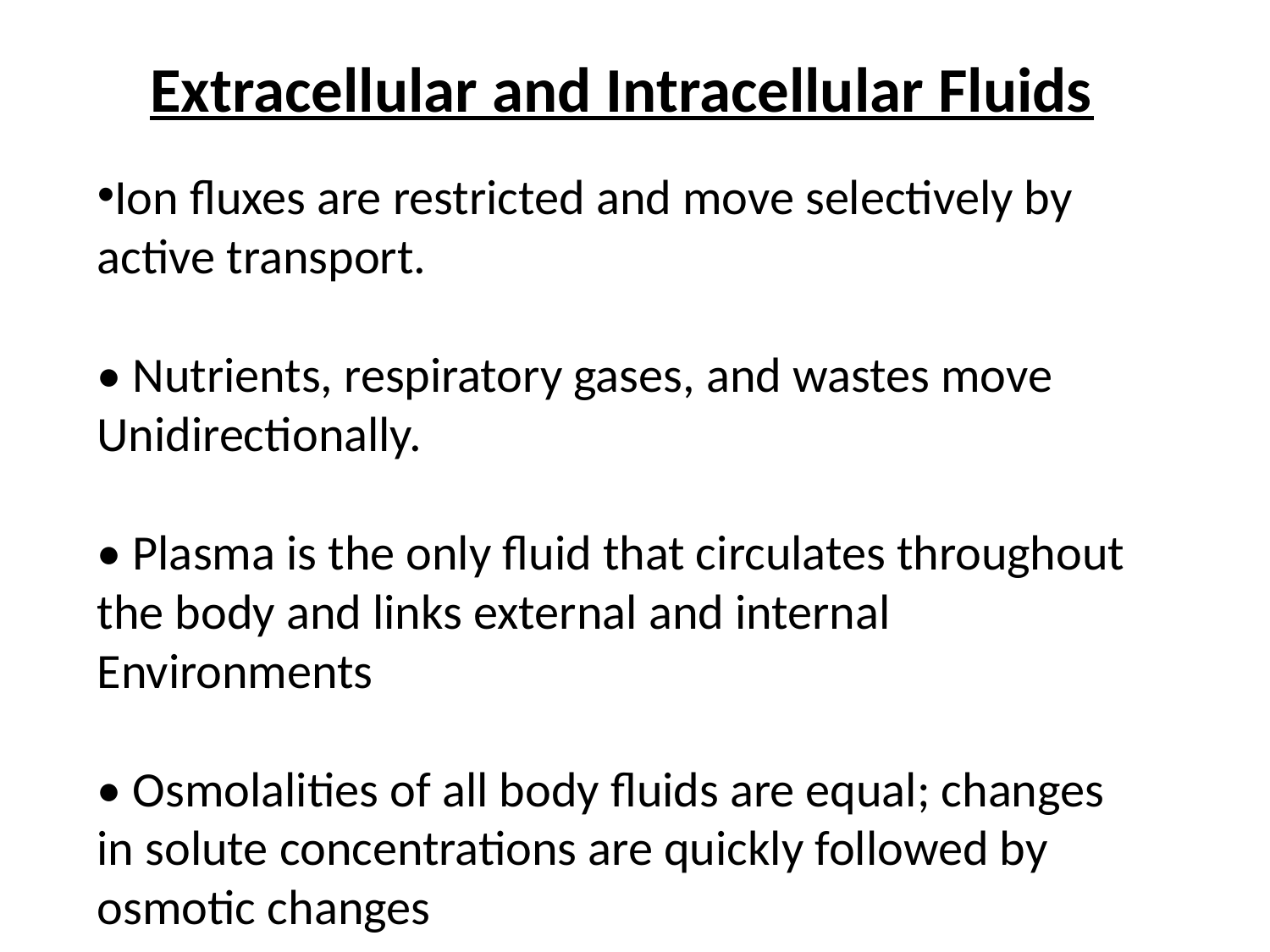

Extracellular and Intracellular Fluids
Ion fluxes are restricted and move selectively by
active transport.

• Nutrients, respiratory gases, and wastes move
Unidirectionally.

• Plasma is the only fluid that circulates throughout
the body and links external and internal
Environments

• Osmolalities of all body fluids are equal; changes
in solute concentrations are quickly followed by
osmotic changes